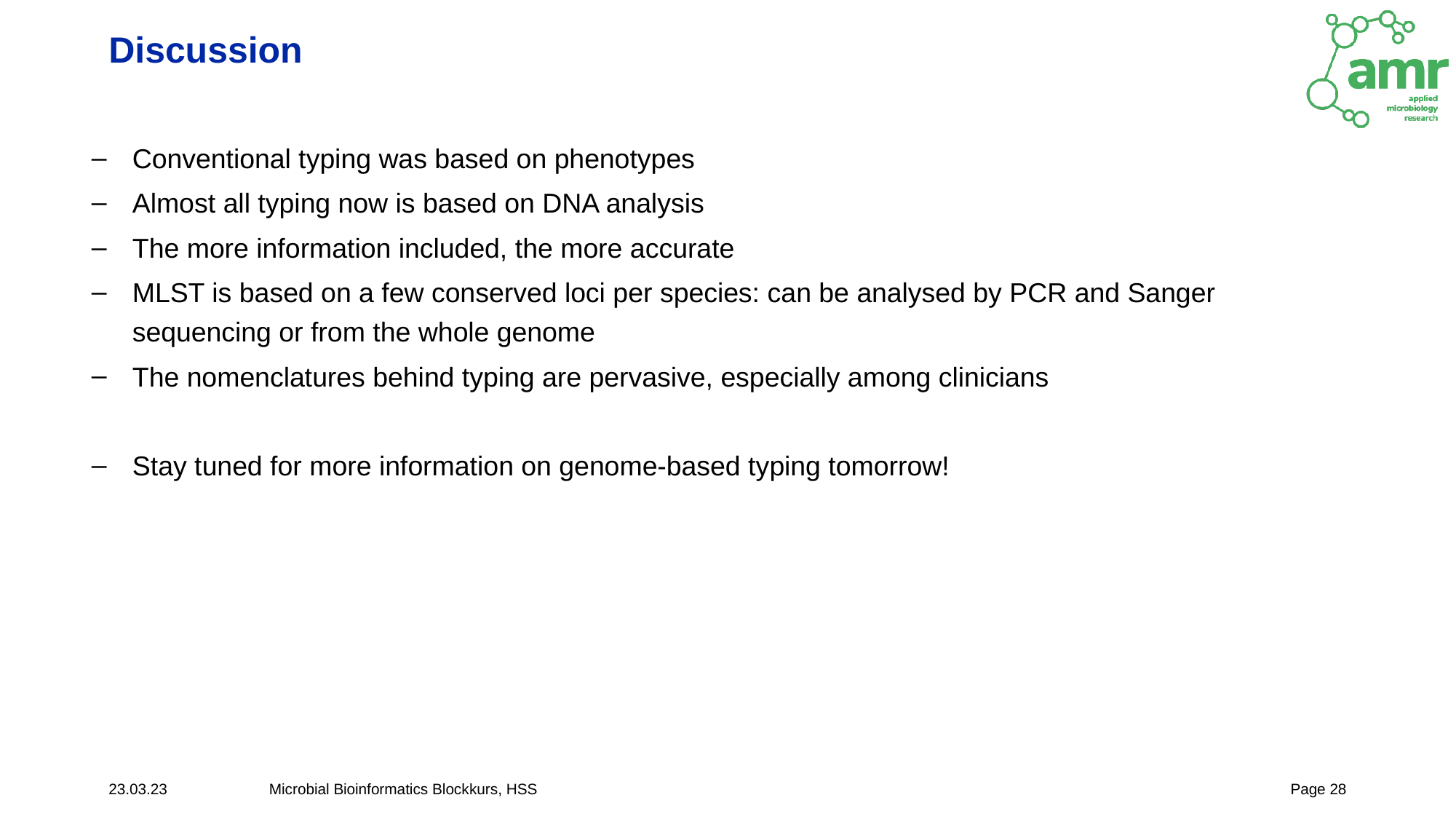

# Discussion
Conventional typing was based on phenotypes
Almost all typing now is based on DNA analysis
The more information included, the more accurate
MLST is based on a few conserved loci per species: can be analysed by PCR and Sanger sequencing or from the whole genome
The nomenclatures behind typing are pervasive, especially among clinicians

Stay tuned for more information on genome-based typing tomorrow!

23.03.23
Microbial Bioinformatics Blockkurs, HSS

Page 28